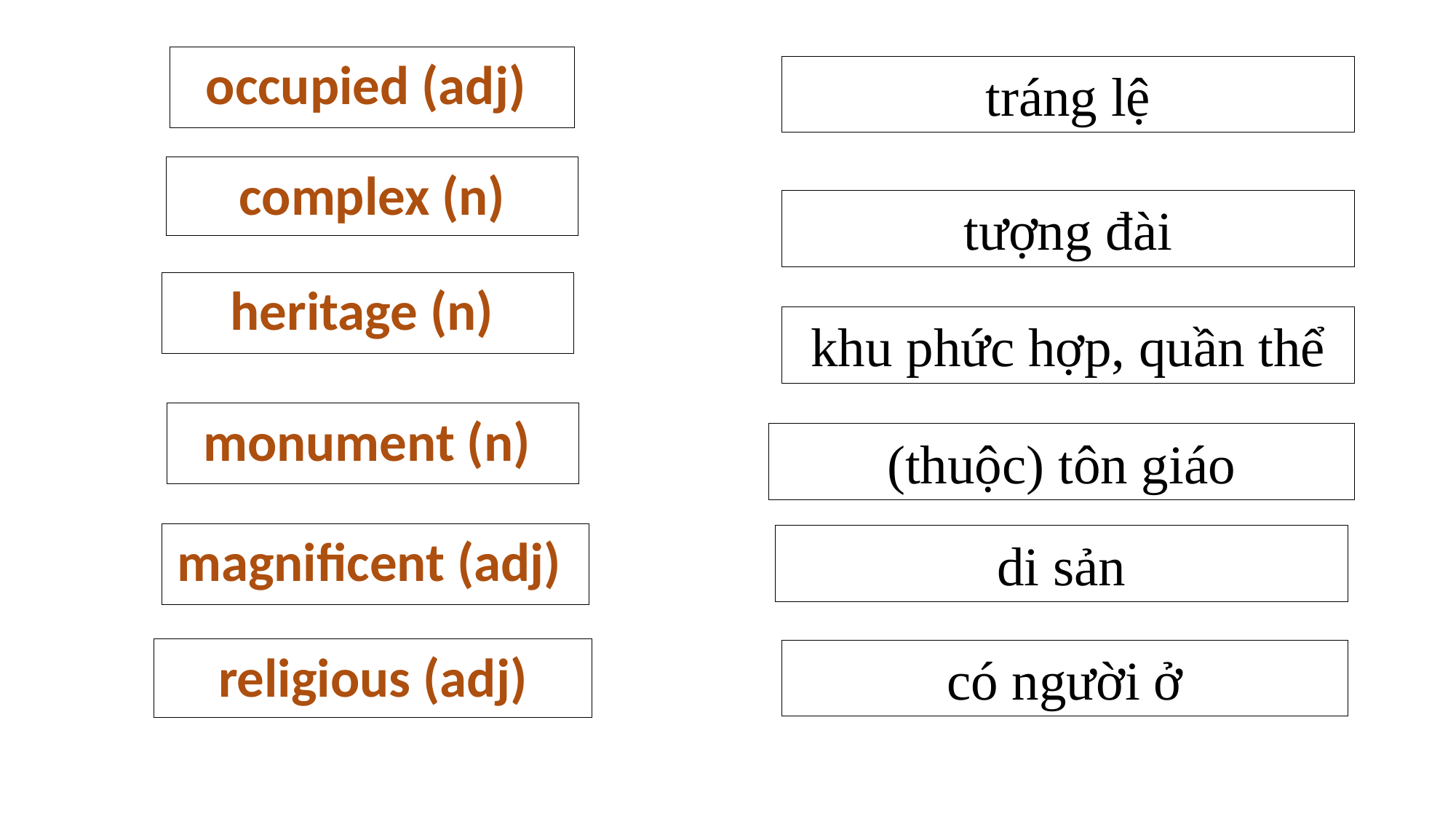

occupied (adj)
tráng lệ
complex (n)
tượng đài
heritage (n)
khu phức hợp, quần thể
monument (n)
(thuộc) tôn giáo
magnificent (adj)
di sản
religious (adj)
có người ở